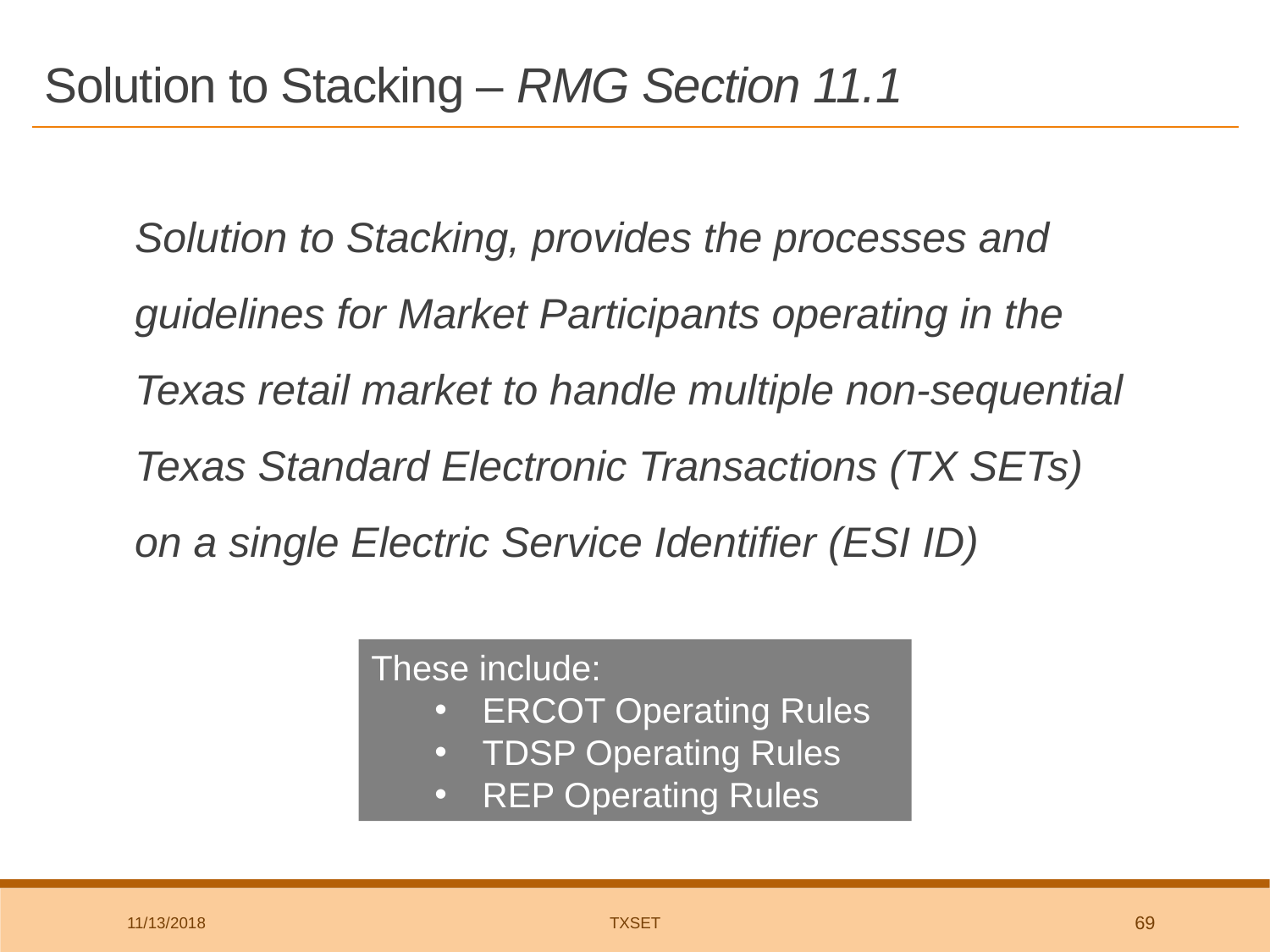

# Solution to Stacking – RMG Section 11.1
Solution to Stacking, provides the processes and guidelines for Market Participants operating in the Texas retail market to handle multiple non-sequential Texas Standard Electronic Transactions (TX SETs) on a single Electric Service Identifier (ESI ID)
These include:
ERCOT Operating Rules
TDSP Operating Rules
REP Operating Rules
11/13/2018
TxSET
69